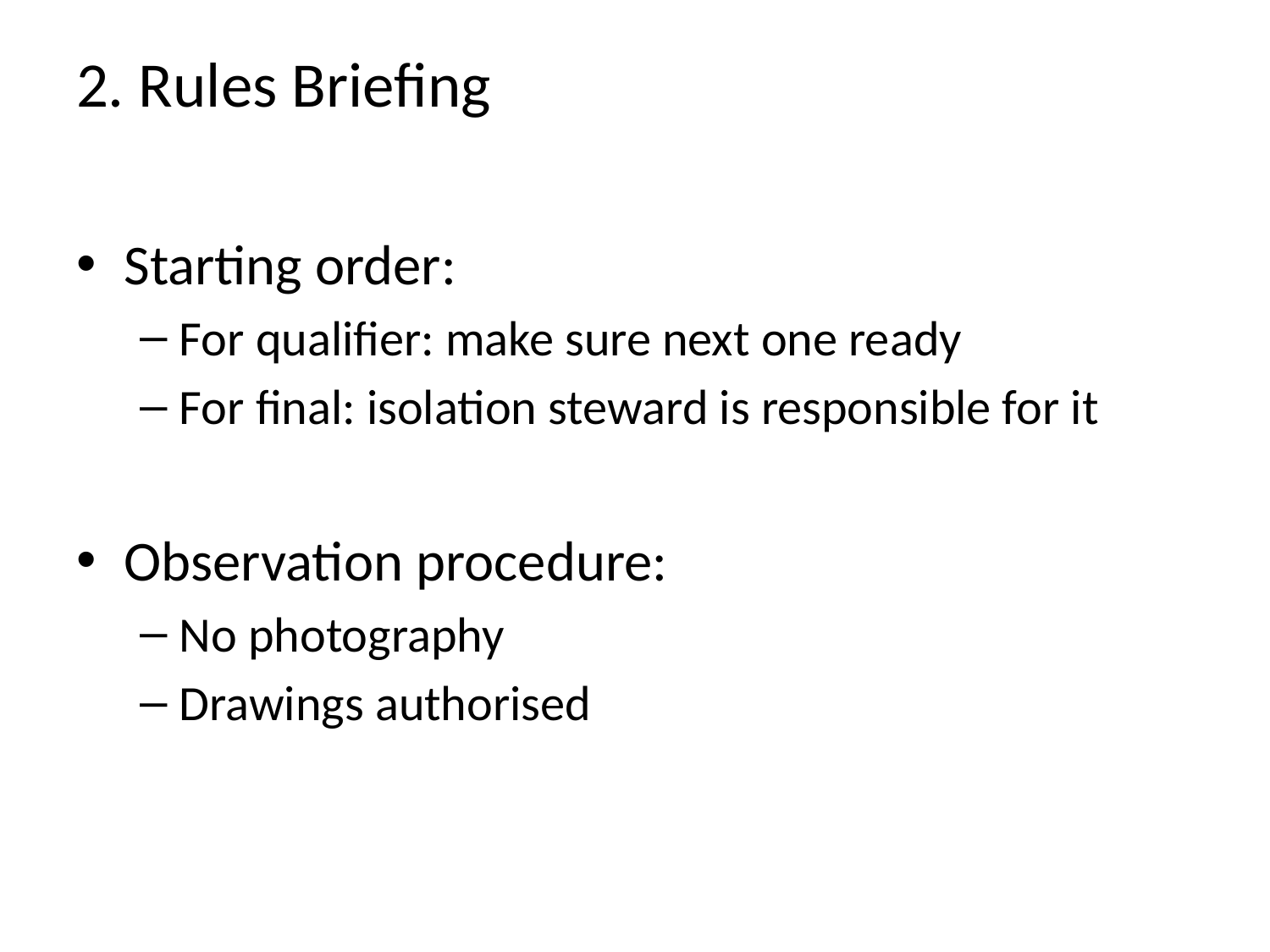

# 2. Rules Briefing
Starting order:
For qualifier: make sure next one ready
For final: isolation steward is responsible for it

Observation procedure:
No photography
Drawings authorised